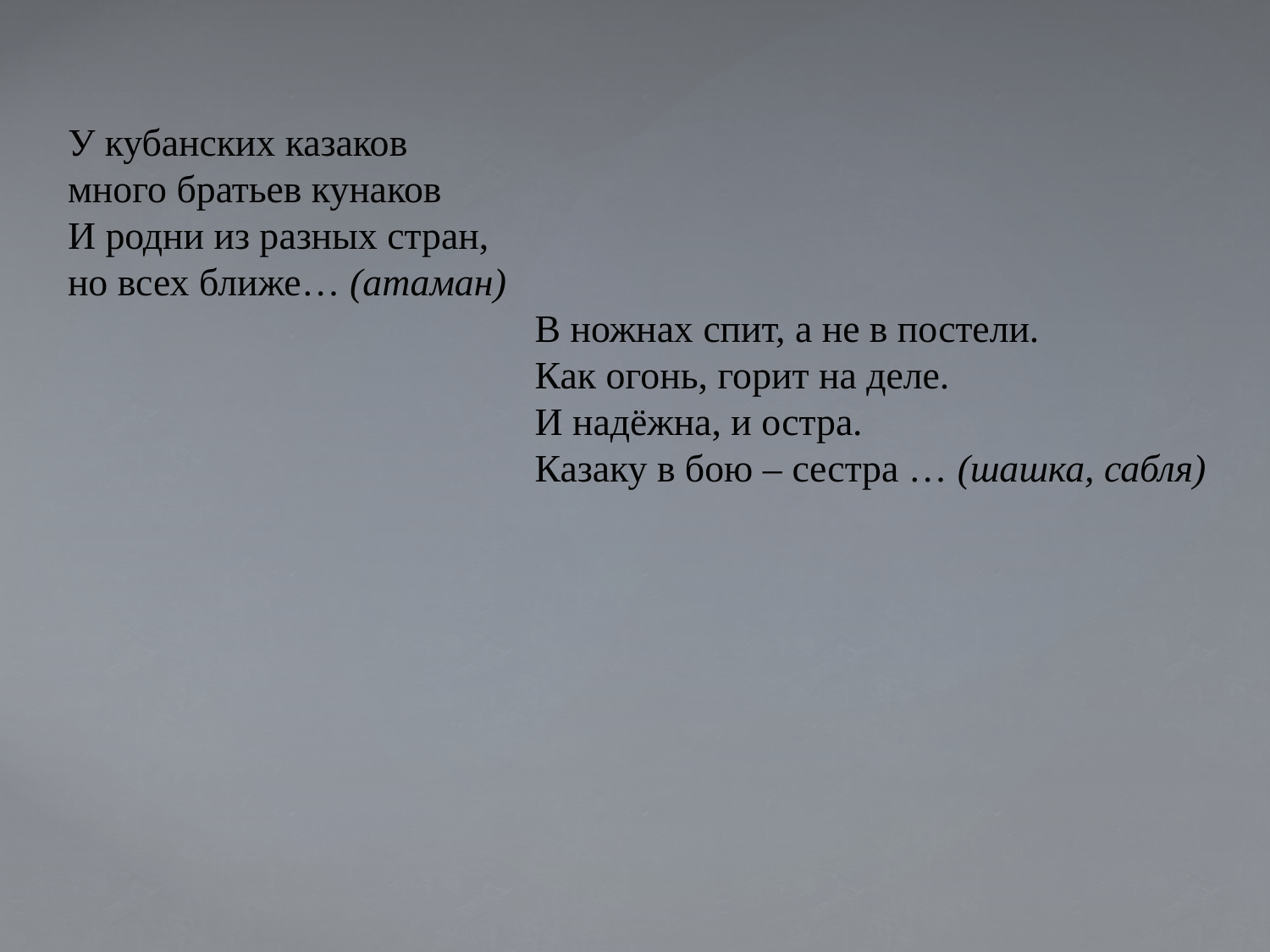

# У кубанских казаков много братьев кунаков И родни из разных стран, но всех ближе… (атаман) В ножнах спит, а не в постели. Как огонь, горит на деле. И надёжна, и остра. Казаку в бою – сестра … (шашка, сабля)